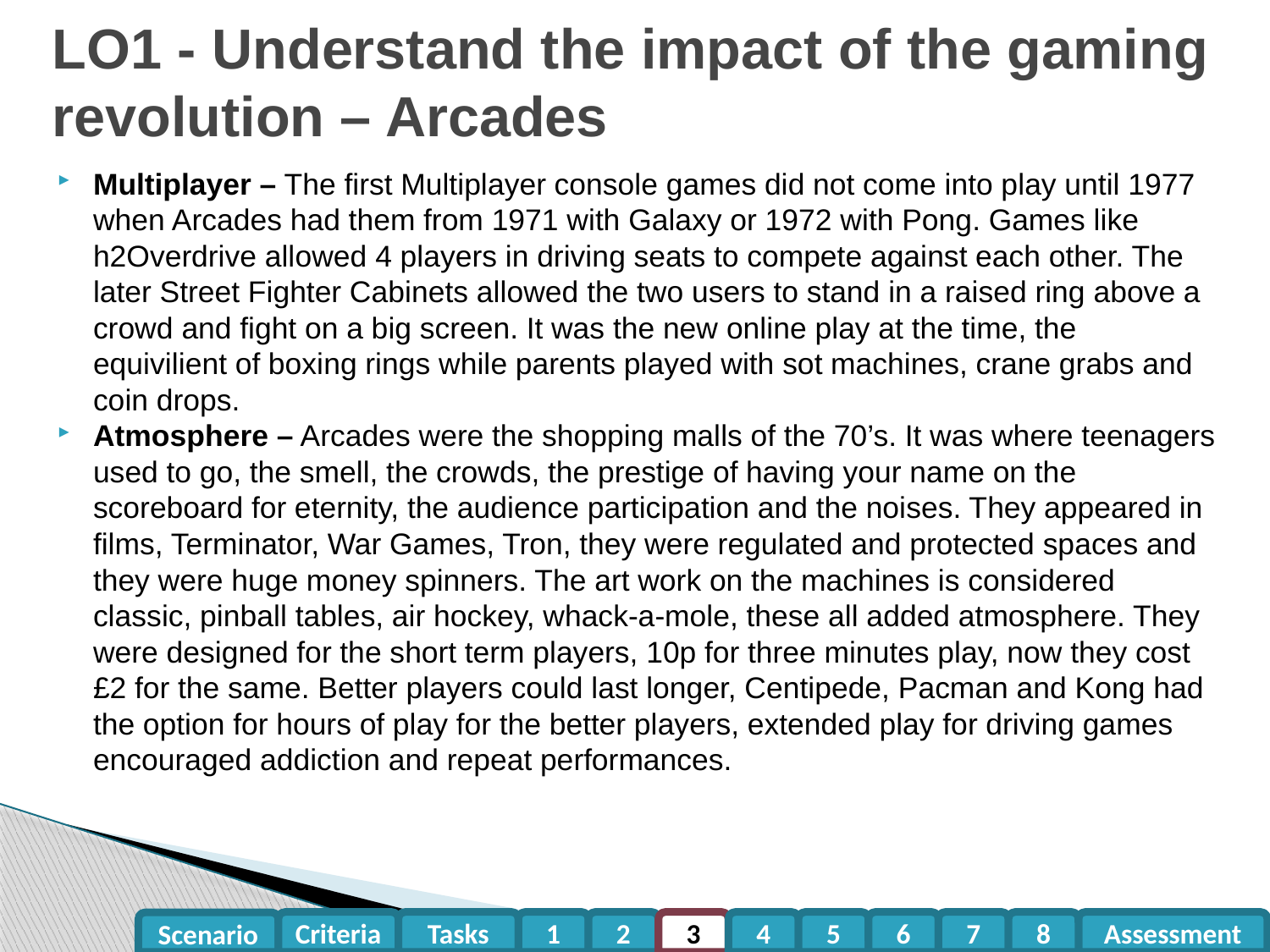

# LO1 - Understand the impact of the gaming revolution – Arcades
Multiplayer – The first Multiplayer console games did not come into play until 1977 when Arcades had them from 1971 with Galaxy or 1972 with Pong. Games like h2Overdrive allowed 4 players in driving seats to compete against each other. The later Street Fighter Cabinets allowed the two users to stand in a raised ring above a crowd and fight on a big screen. It was the new online play at the time, the equivilient of boxing rings while parents played with sot machines, crane grabs and coin drops.
Atmosphere – Arcades were the shopping malls of the 70’s. It was where teenagers used to go, the smell, the crowds, the prestige of having your name on the scoreboard for eternity, the audience participation and the noises. They appeared in films, Terminator, War Games, Tron, they were regulated and protected spaces and they were huge money spinners. The art work on the machines is considered classic, pinball tables, air hockey, whack-a-mole, these all added atmosphere. They were designed for the short term players, 10p for three minutes play, now they cost £2 for the same. Better players could last longer, Centipede, Pacman and Kong had the option for hours of play for the better players, extended play for driving games encouraged addiction and repeat performances.
Criteria
Tasks
1
2
3
4
5
6
7
8
Assessment
Scenario